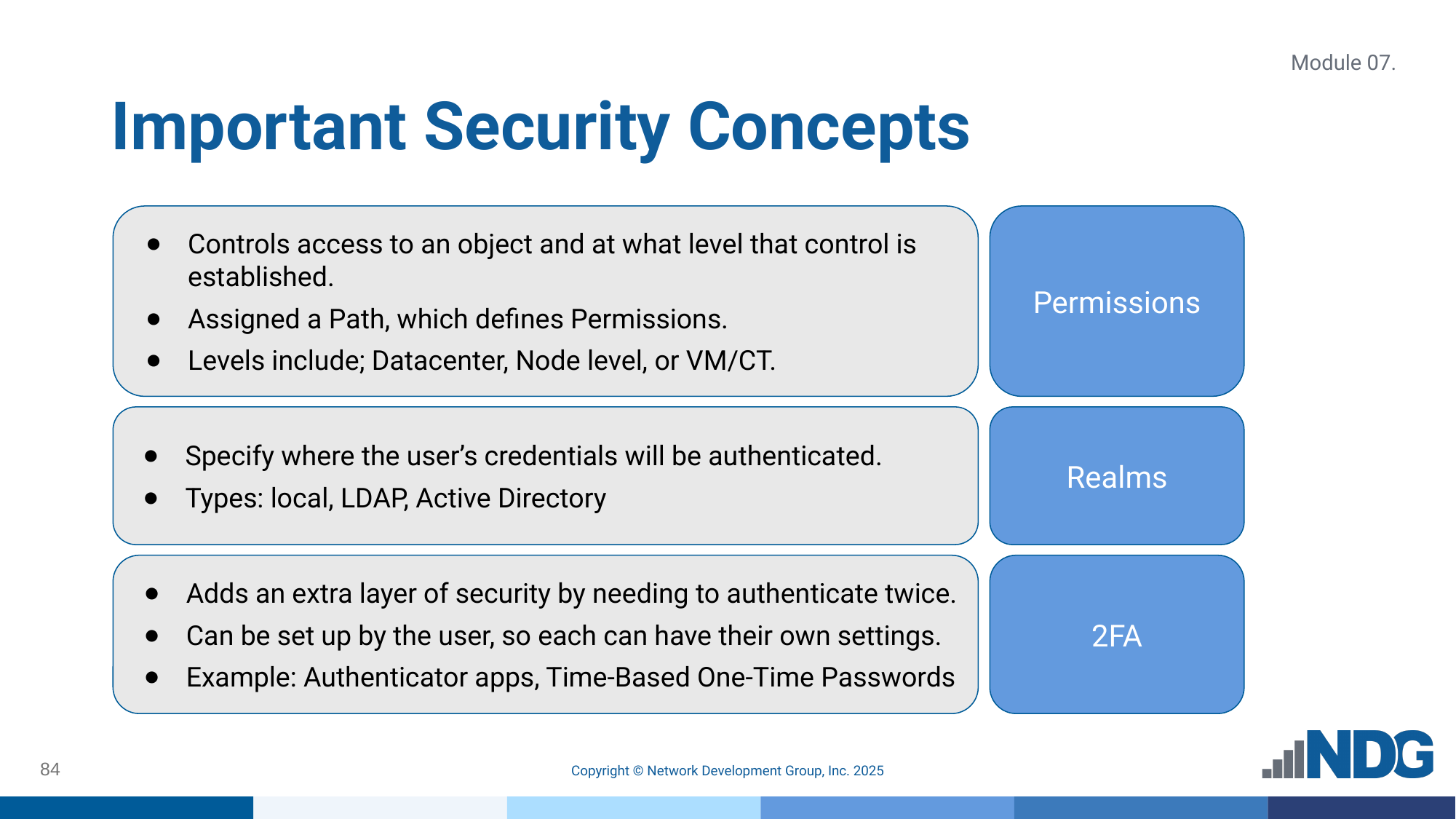

# Important Security Concepts
Module 07.
Controls access to an object and at what level that control is established.
Assigned a Path, which defines Permissions.
Levels include; Datacenter, Node level, or VM/CT.
Permissions
Specify where the user’s credentials will be authenticated.
Types: local, LDAP, Active Directory
Realms
Adds an extra layer of security by needing to authenticate twice.
Can be set up by the user, so each can have their own settings.
Example: Authenticator apps, Time-Based One-Time Passwords
2FA